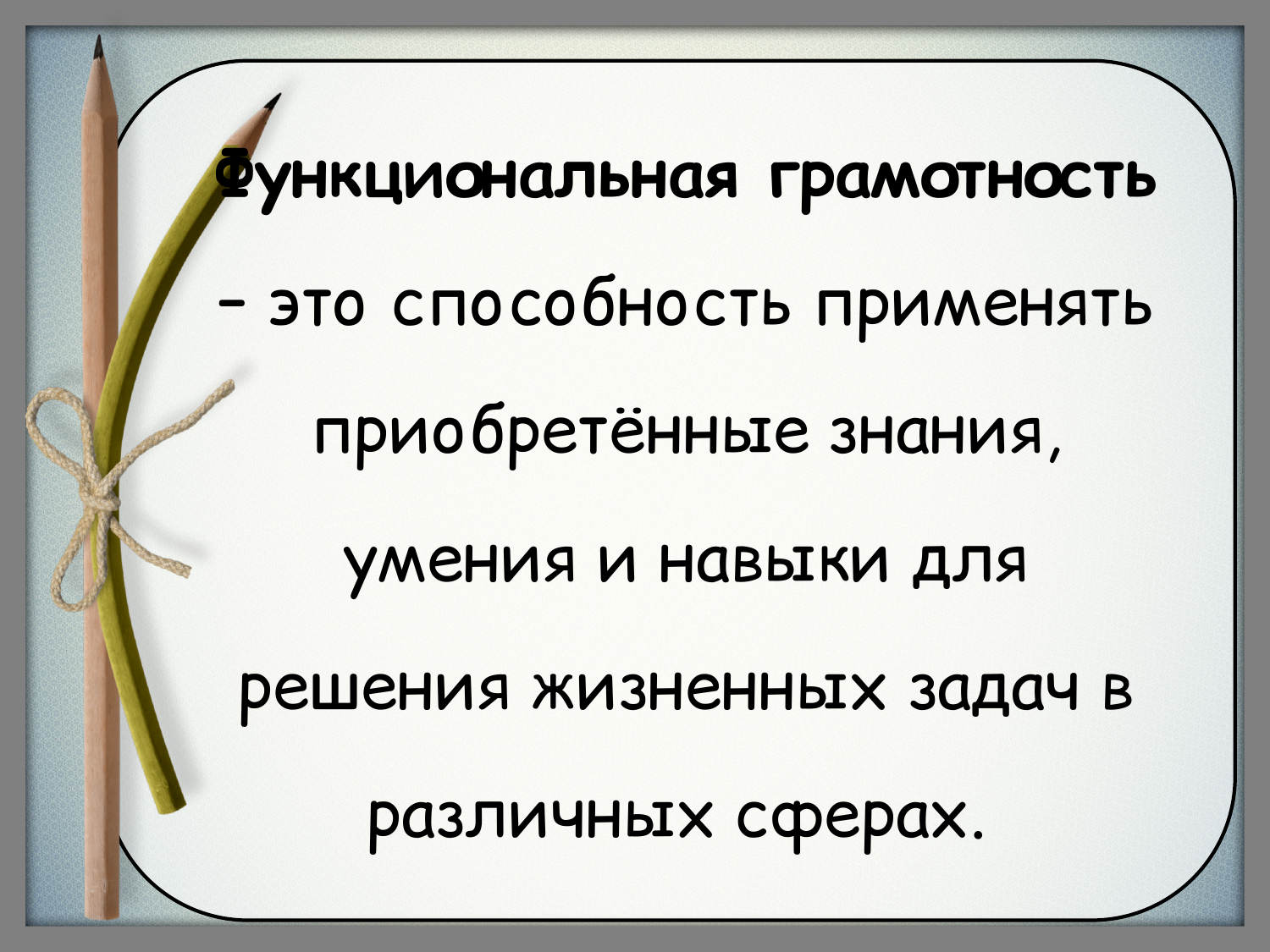

Функциональная грамотность – это способность применять приобретённые знания, умения и навыки для решения жизненных задач в различных сферах.